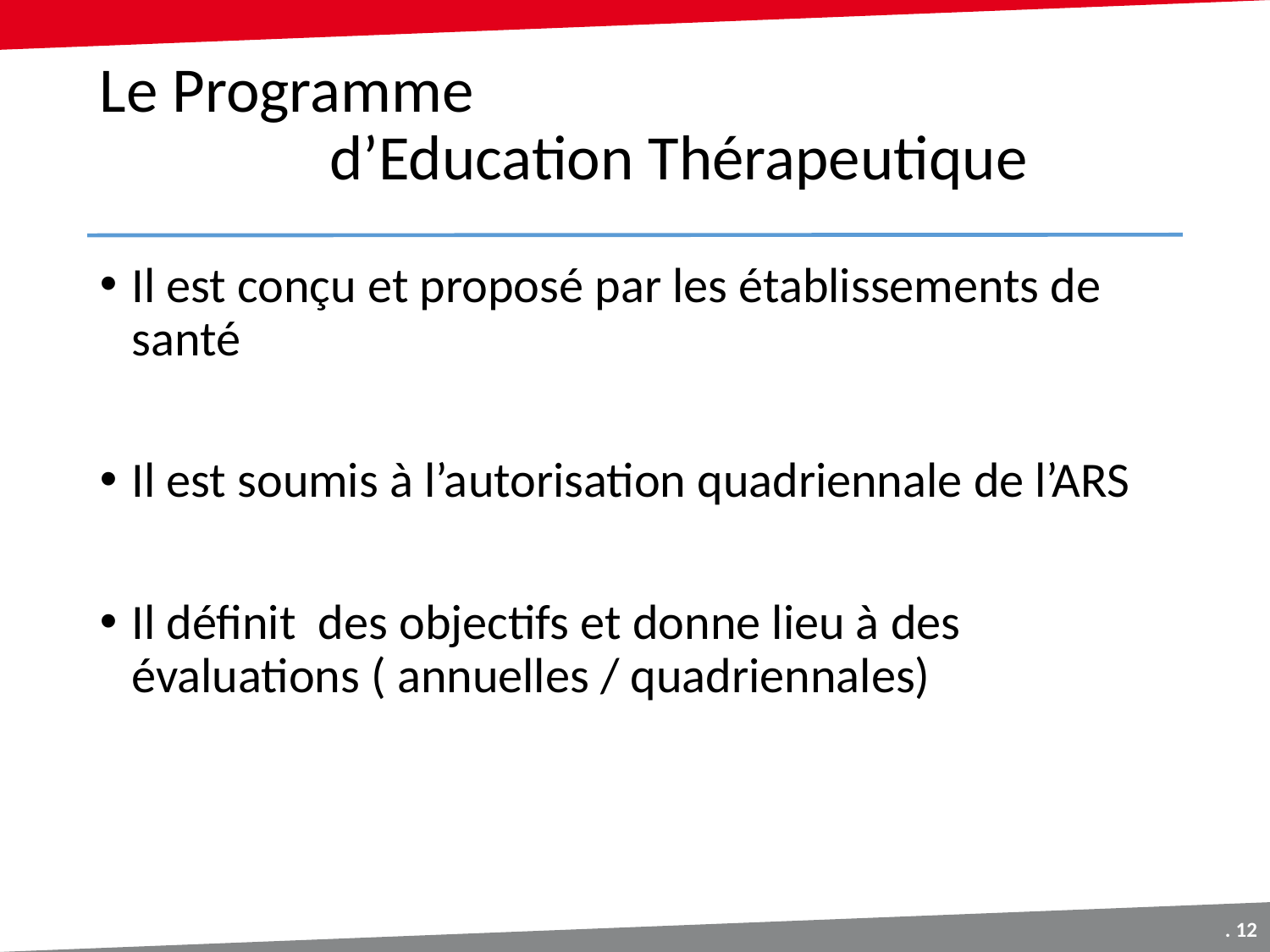

# Le Programme d’Education Thérapeutique
Il est conçu et proposé par les établissements de santé

Il est soumis à l’autorisation quadriennale de l’ARS

Il définit  des objectifs et donne lieu à des évaluations ( annuelles / quadriennales)

. 12